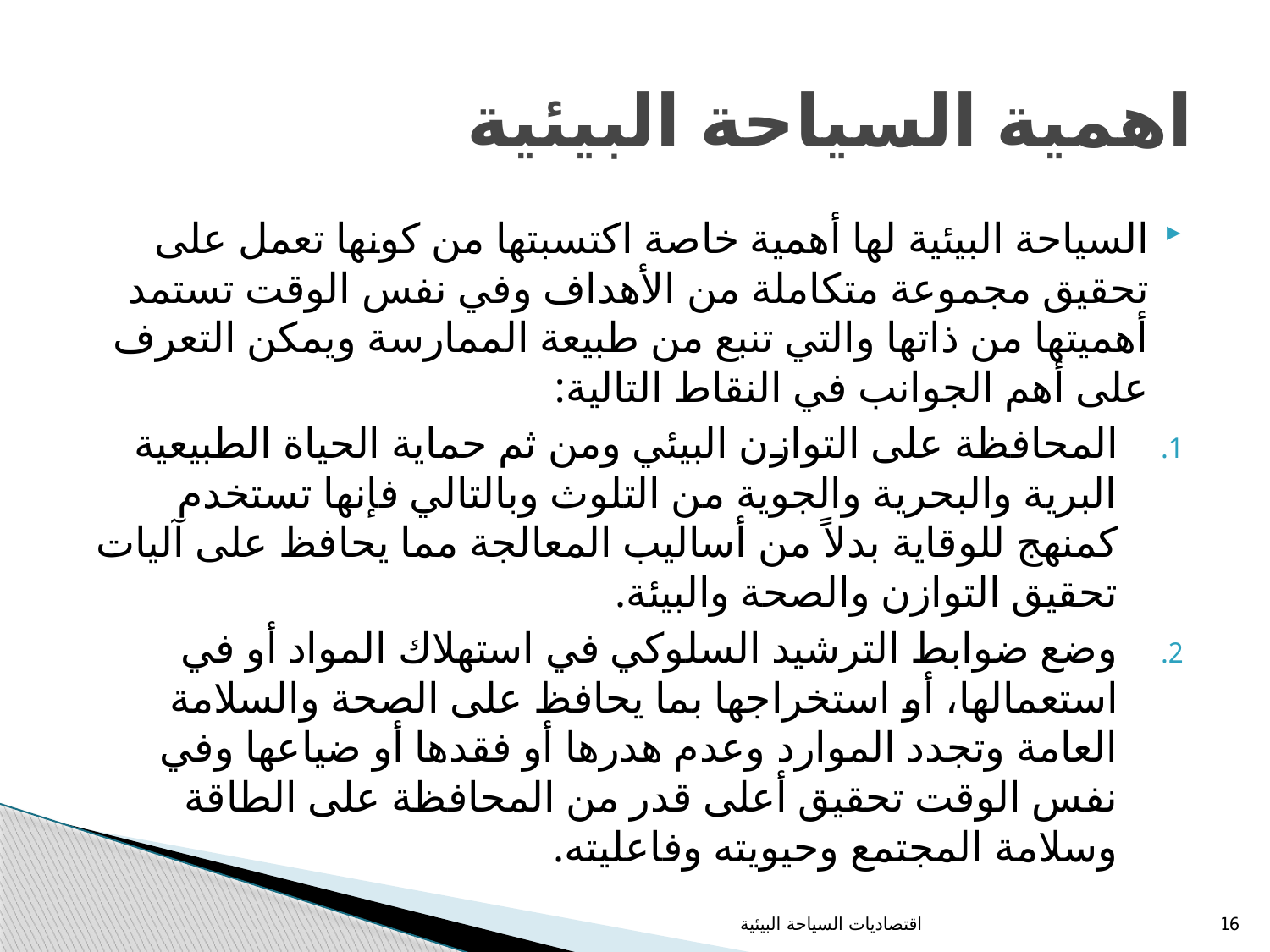

# اهمية السياحة البيئية
السياحة البيئية لها أهمية خاصة اكتسبتها من كونها تعمل على تحقيق مجموعة متكاملة من الأهداف وفي نفس الوقت تستمد أهميتها من ذاتها والتي تنبع من طبيعة الممارسة ويمكن التعرف على أهم الجوانب في النقاط التالية:
المحافظة على التوازن البيئي ومن ثم حماية الحياة الطبيعية البرية والبحرية والجوية من التلوث وبالتالي فإنها تستخدم كمنهج للوقاية بدلاً من أساليب المعالجة مما يحافظ على آليات تحقيق التوازن والصحة والبيئة.
وضع ضوابط الترشيد السلوكي في استهلاك المواد أو في استعمالها، أو استخراجها بما يحافظ على الصحة والسلامة العامة وتجدد الموارد وعدم هدرها أو فقدها أو ضياعها وفي نفس الوقت تحقيق أعلى قدر من المحافظة على الطاقة وسلامة المجتمع وحيويته وفاعليته.

اقتصاديات السياحة البيئية
16